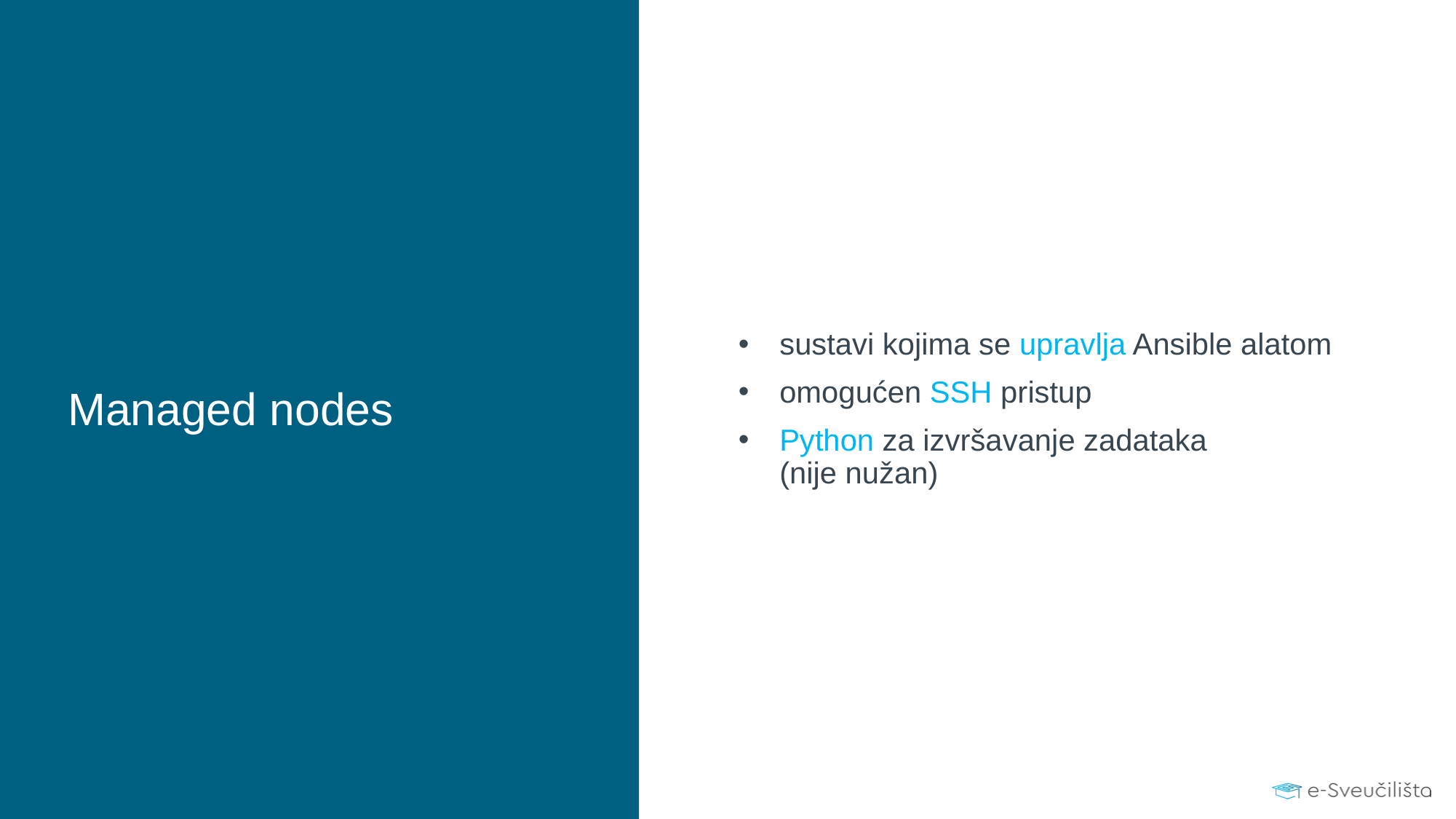

sustavi kojima se upravlja Ansible alatom
omogućen SSH pristup
Python za izvršavanje zadataka
(nije nužan)
# Managed nodes